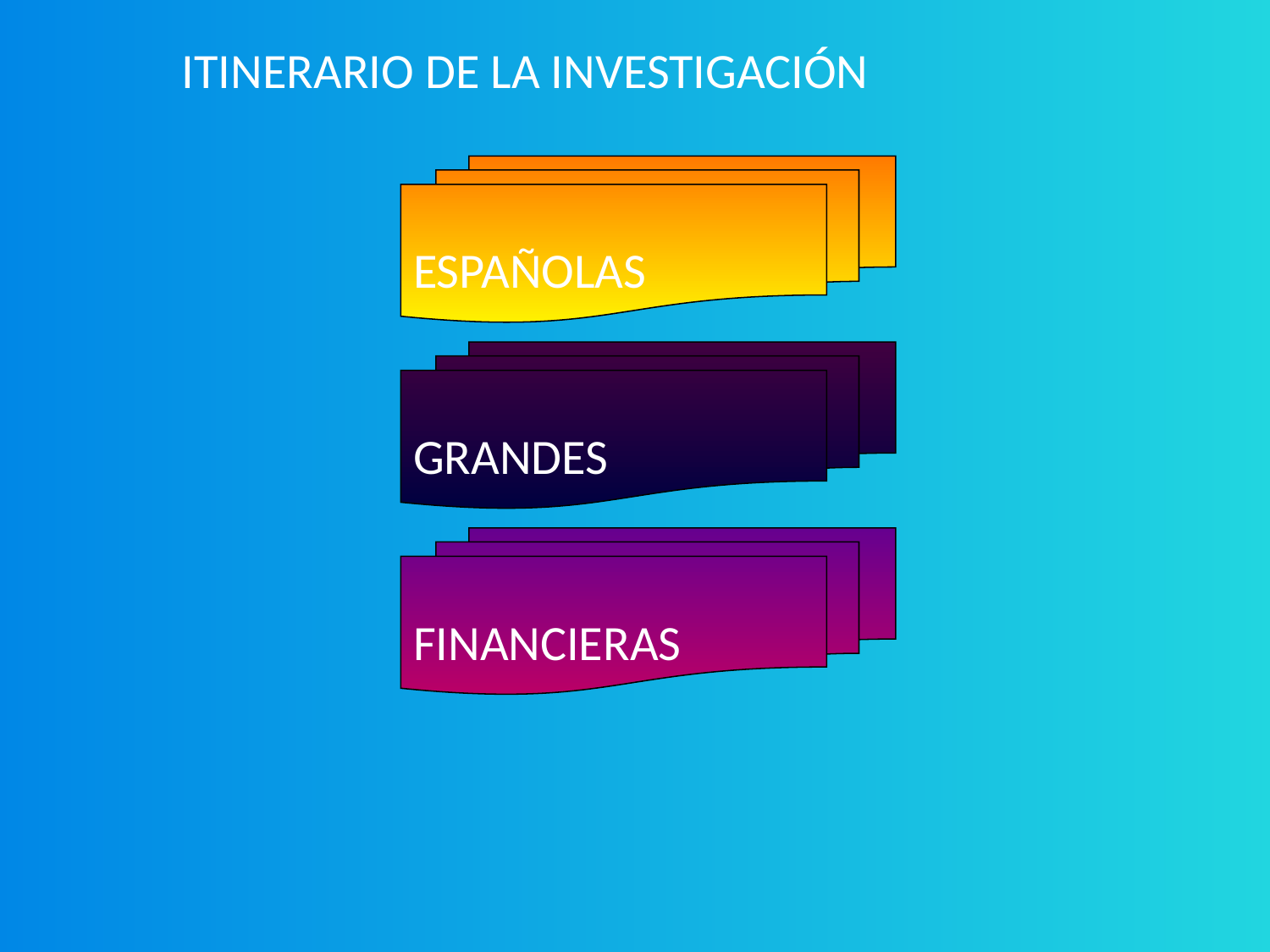

ITINERARIO DE LA INVESTIGACIÓN

ESPAÑOLAS

GRANDES

FINANCIERAS